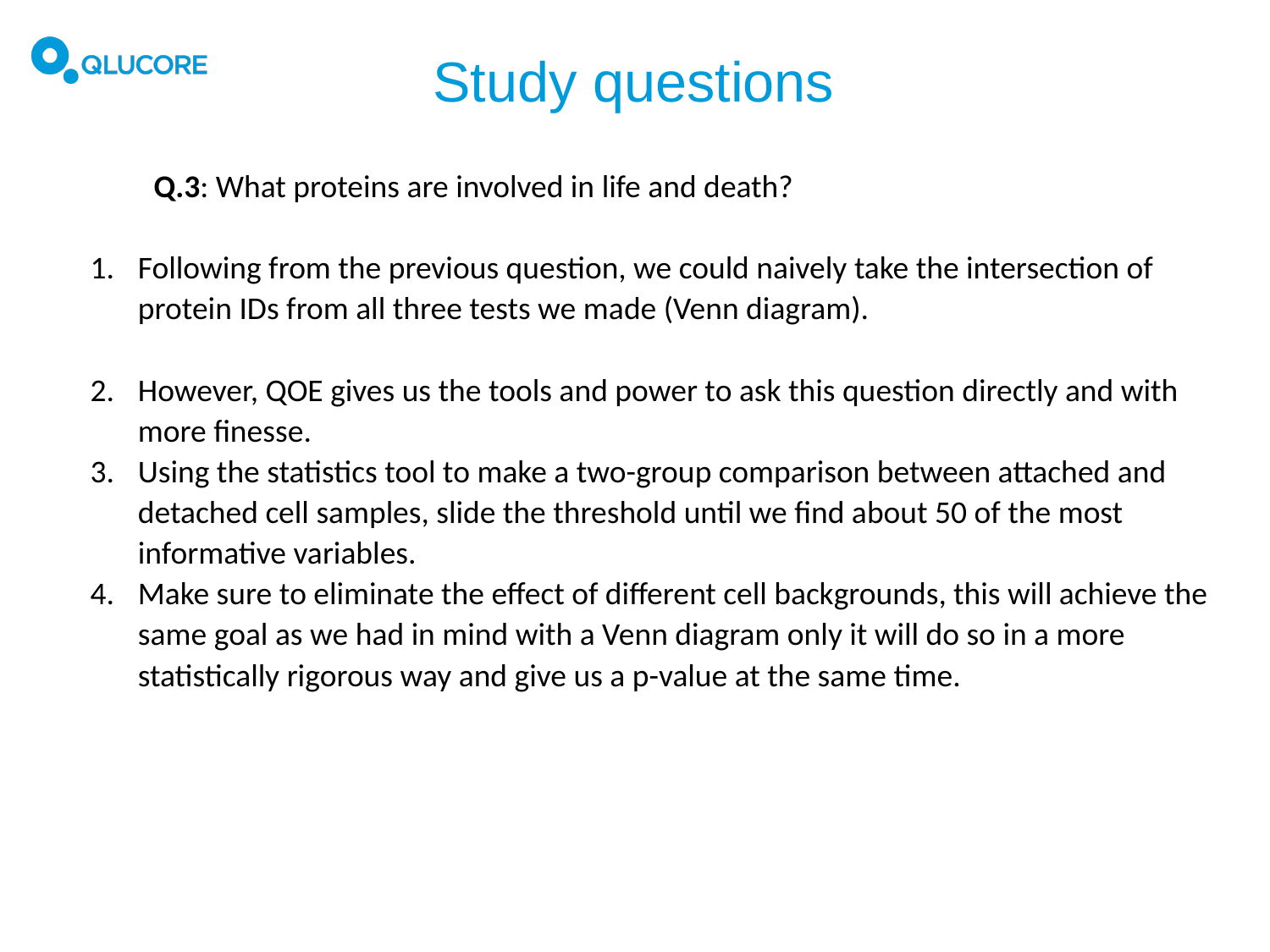

# Study questions

Q.3: What proteins are involved in life and death?

Following from the previous question, we could naively take the intersection of protein IDs from all three tests we made (Venn diagram).

However, QOE gives us the tools and power to ask this question directly and with more finesse.
Using the statistics tool to make a two-group comparison between attached and detached cell samples, slide the threshold until we find about 50 of the most informative variables.
Make sure to eliminate the effect of different cell backgrounds, this will achieve the same goal as we had in mind with a Venn diagram only it will do so in a more statistically rigorous way and give us a p-value at the same time.